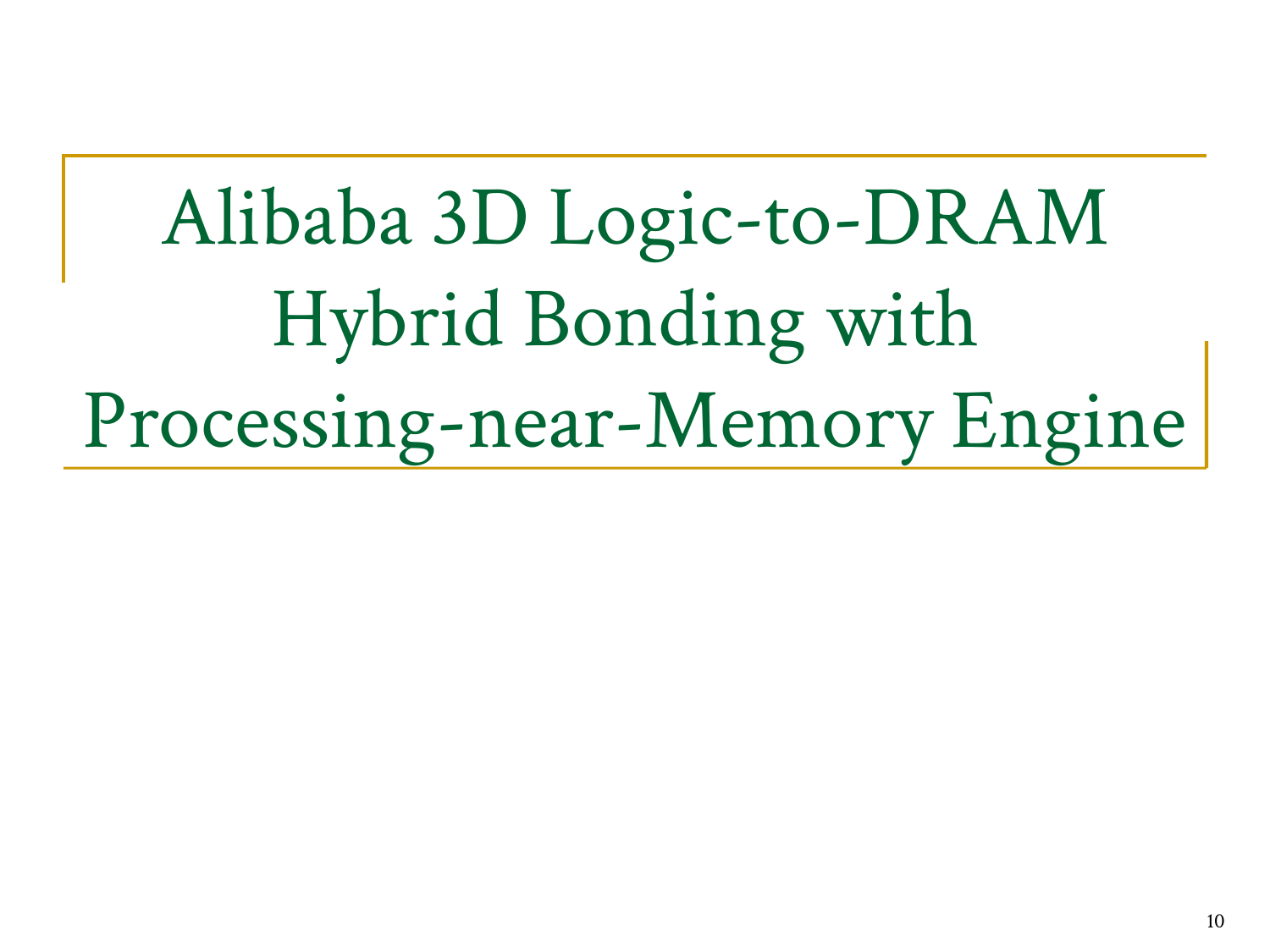

# Alibaba 3D Logic-to-DRAM Hybrid Bonding with Processing-near-Memory Engine

10